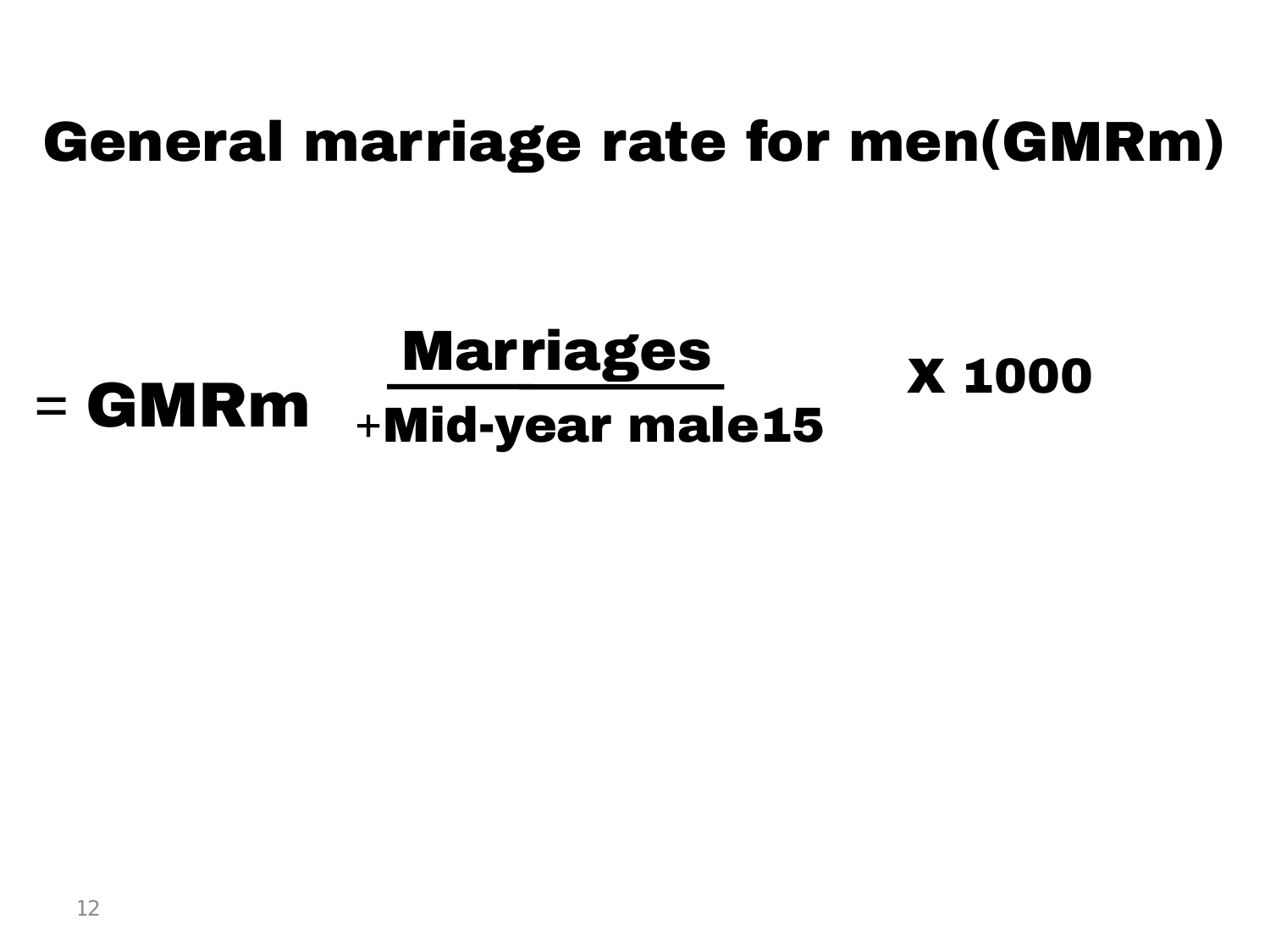

General marriage rate for men(GMRm)

Marriages
X 1000
GMRm =
Mid-year male15+
12